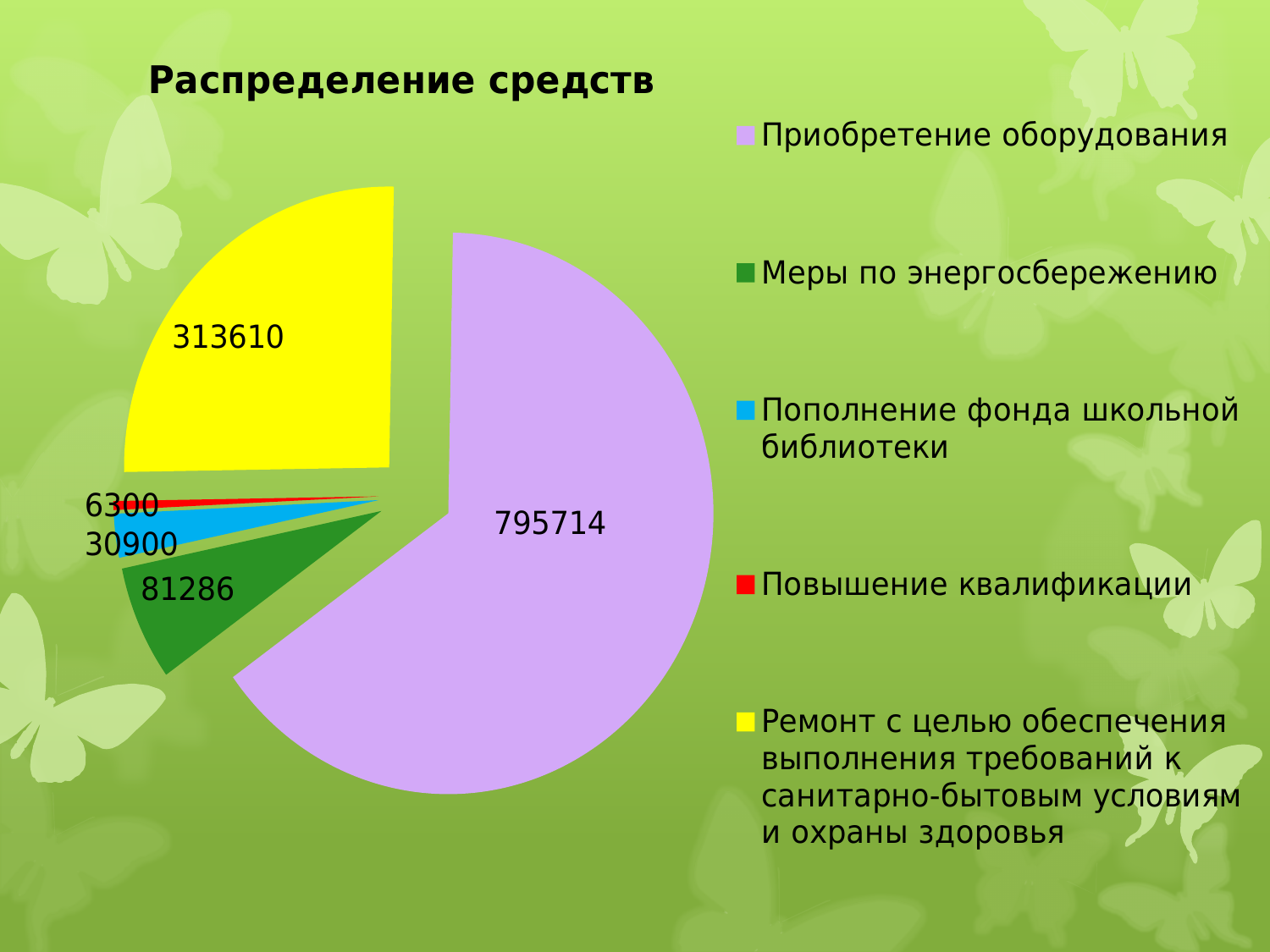

### Chart:

| Category | Распределение средств  |
|---|---|
| Приобретение оборудования | 795714.0 |
| Меры по энергосбережению | 81286.0 |
| Пополнение фонда школьной библиотеки | 30900.0 |
| Повышение квалификации | 6300.0 |
| Ремонт с целью обеспечения выполнения требований к санитарно-бытовым условиям и охраны здоровья | 313610.0 |